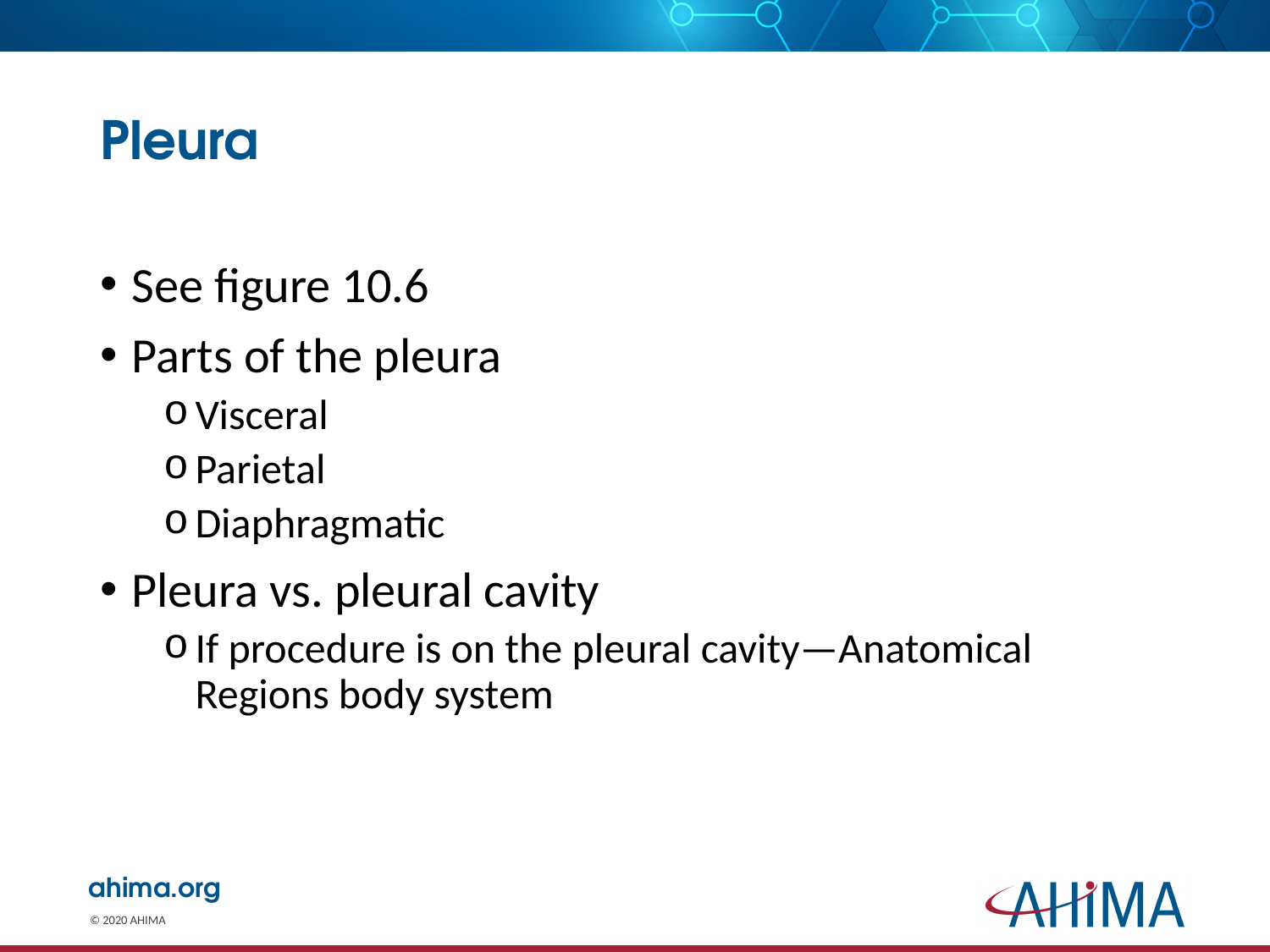

# Pleura
See figure 10.6
Parts of the pleura
Visceral
Parietal
Diaphragmatic
Pleura vs. pleural cavity
If procedure is on the pleural cavity—Anatomical Regions body system